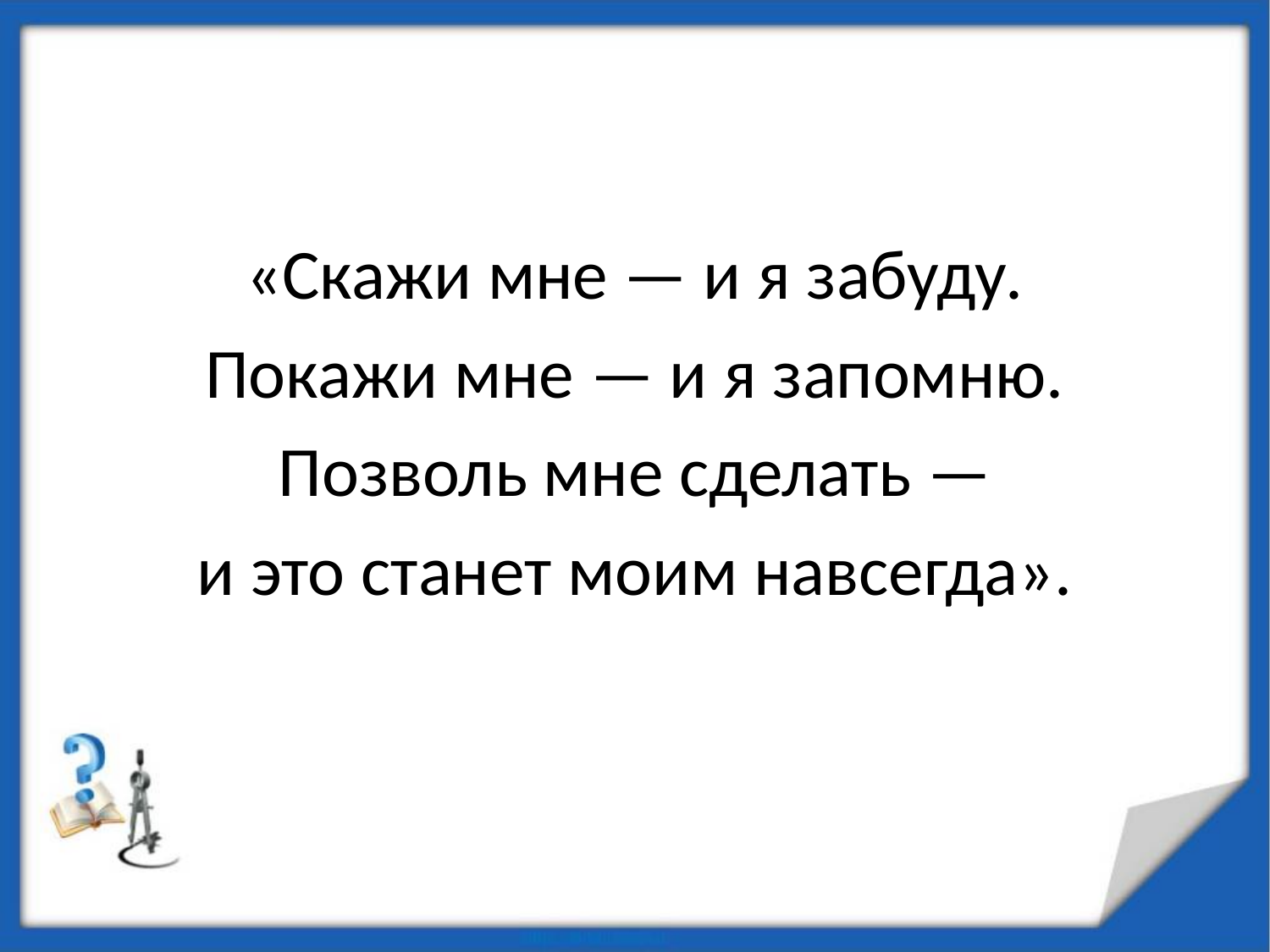

#
«Скажи мне — и я забуду.
Покажи мне — и я запомню.
Позволь мне сделать —
и это станет моим навсегда».